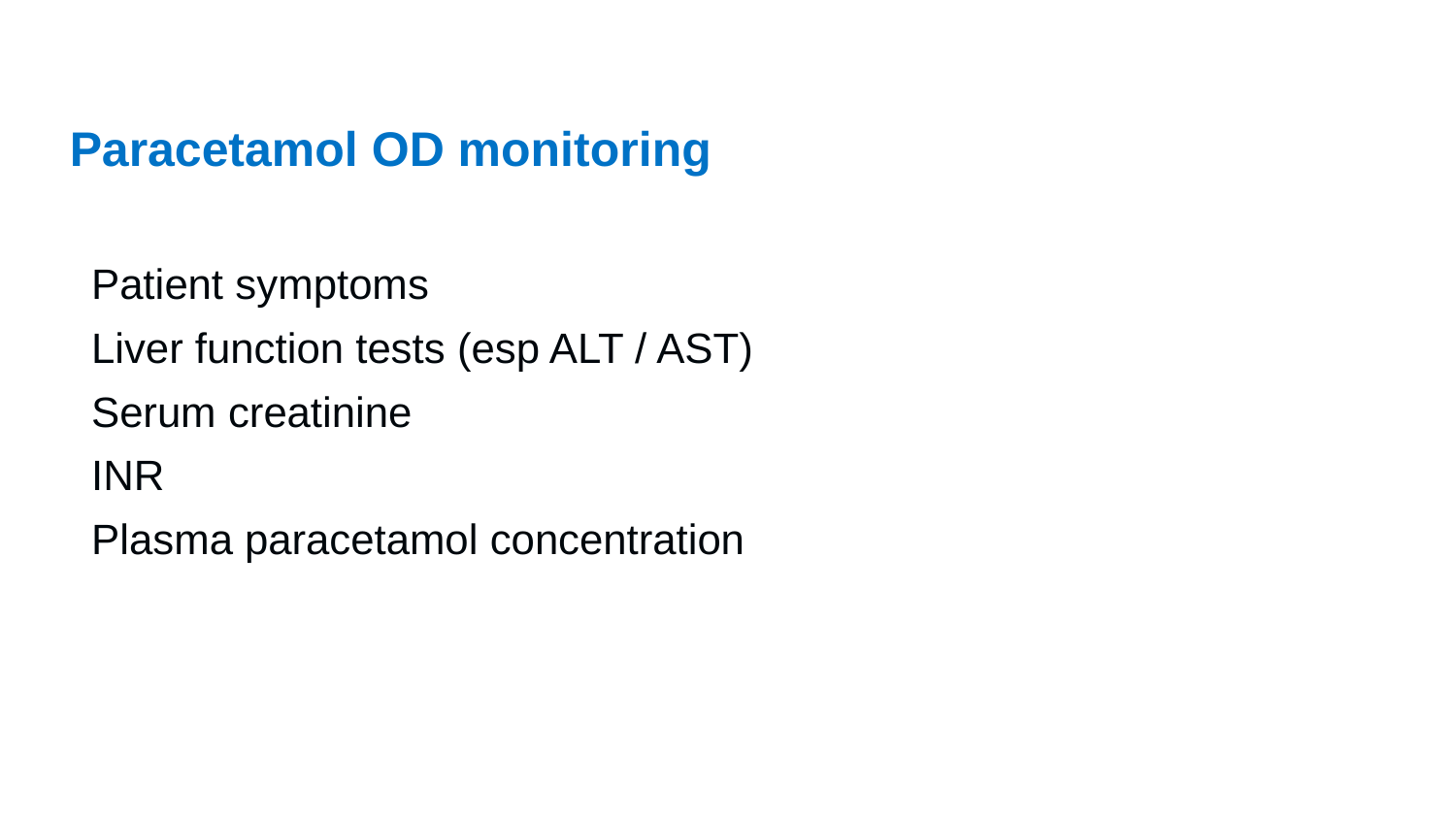

# Paracetamol OD monitoring
Patient symptoms
Liver function tests (esp ALT / AST)
Serum creatinine
INR
Plasma paracetamol concentration